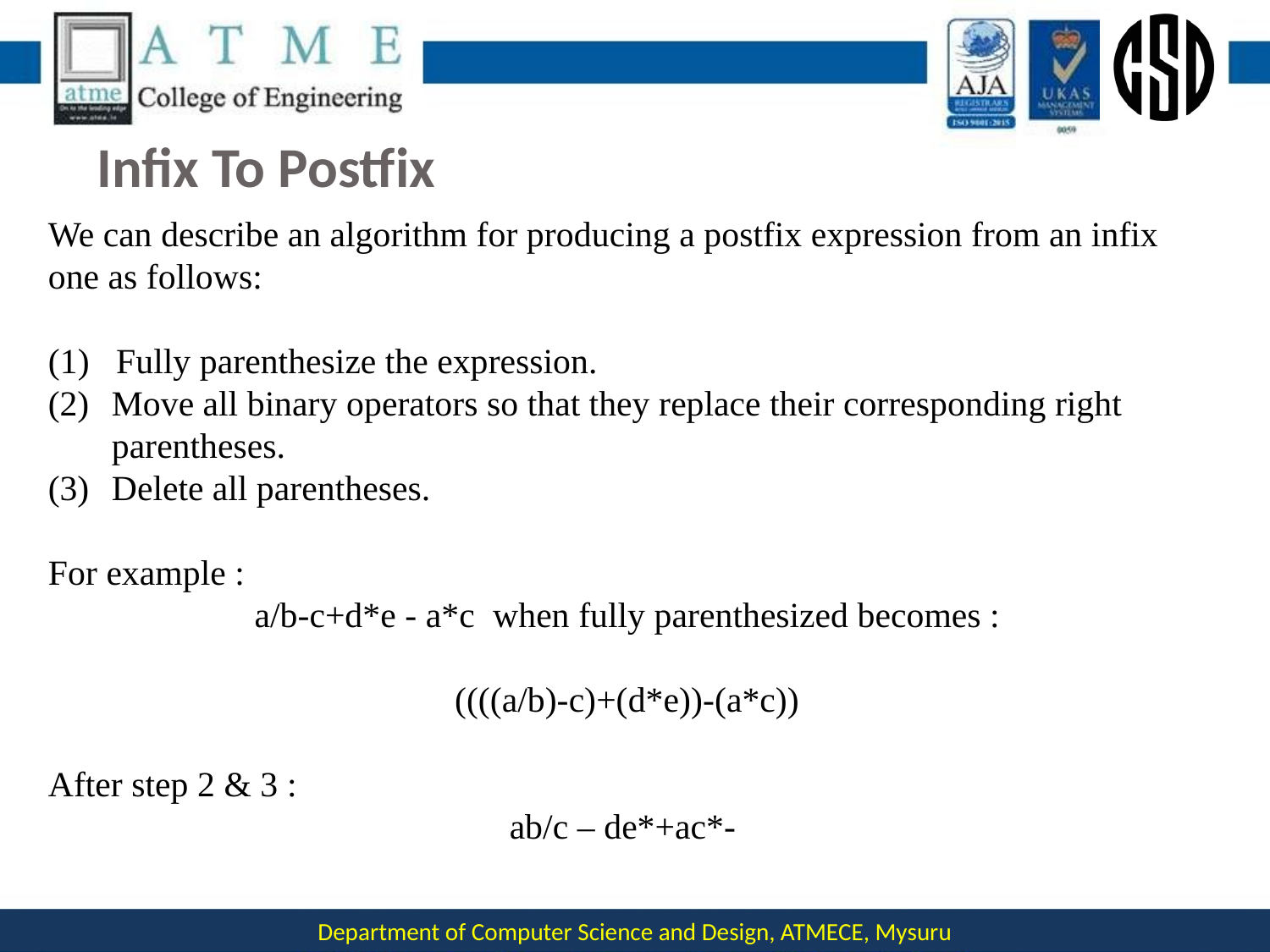

# Infix To Postfix
We can describe an algorithm for producing a postfix expression from an infix one as follows:

(1)   Fully parenthesize the expression.
Move all binary operators so that they replace their corresponding right parentheses.
Delete all parentheses.

For example :
a/b-c+d*e - a*c  when fully parenthesized becomes :

((((a/b)-c)+(d*e))-(a*c))

After step 2 & 3 :
ab/c – de*+ac*-